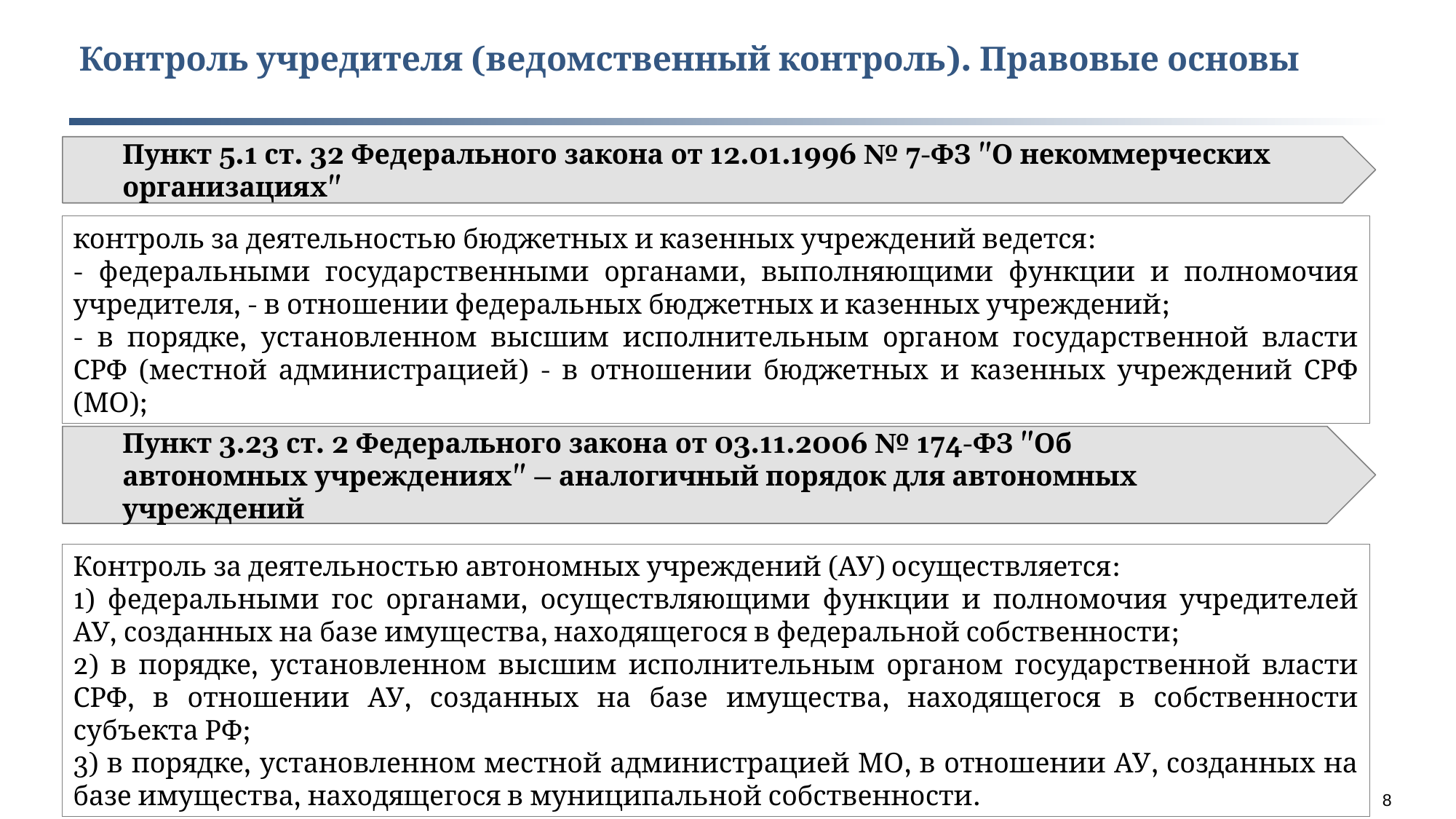

Контроль учредителя (ведомственный контроль). Правовые основы
Пункт 5.1 ст. 32 Федерального закона от 12.01.1996 № 7-ФЗ "О некоммерческих организациях"
контроль за деятельностью бюджетных и казенных учреждений ведется:
- федеральными государственными органами, выполняющими функции и полномочия учредителя, - в отношении федеральных бюджетных и казенных учреждений;
- в порядке, установленном высшим исполнительным органом государственной власти СРФ (местной администрацией) - в отношении бюджетных и казенных учреждений СРФ (МО);
Пункт 3.23 ст. 2 Федерального закона от 03.11.2006 № 174-ФЗ "Об
автономных учреждениях" – аналогичный порядок для автономных
учреждений
Контроль за деятельностью автономных учреждений (АУ) осуществляется:
1) федеральными гос органами, осуществляющими функции и полномочия учредителей АУ, созданных на базе имущества, находящегося в федеральной собственности;
2) в порядке, установленном высшим исполнительным органом государственной власти СРФ, в отношении АУ, созданных на базе имущества, находящегося в собственности субъекта РФ;
3) в порядке, установленном местной администрацией МО, в отношении АУ, созданных на базе имущества, находящегося в муниципальной собственности.